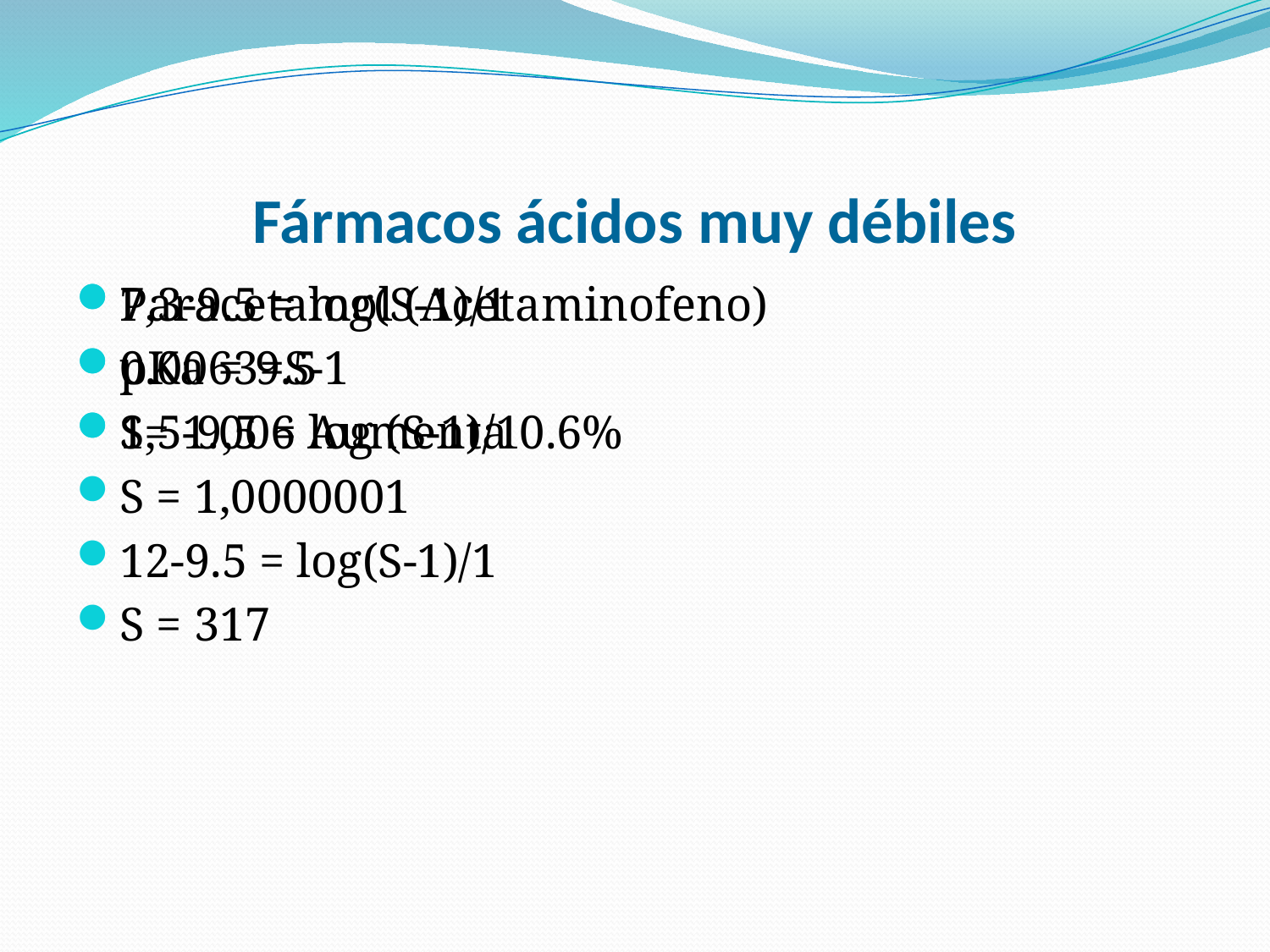

# Fármacos ácidos muy débiles
Paracetamol (Acetaminofeno)
pKa = 9.5
1,5-9,5 = log (S-1)/1
S = 1,0000001

7,3-9.5 = log(S-1)/1
0.0063=S-1
S= 1.006 Aumenta 0.6%

12-9.5 = log(S-1)/1
S = 317